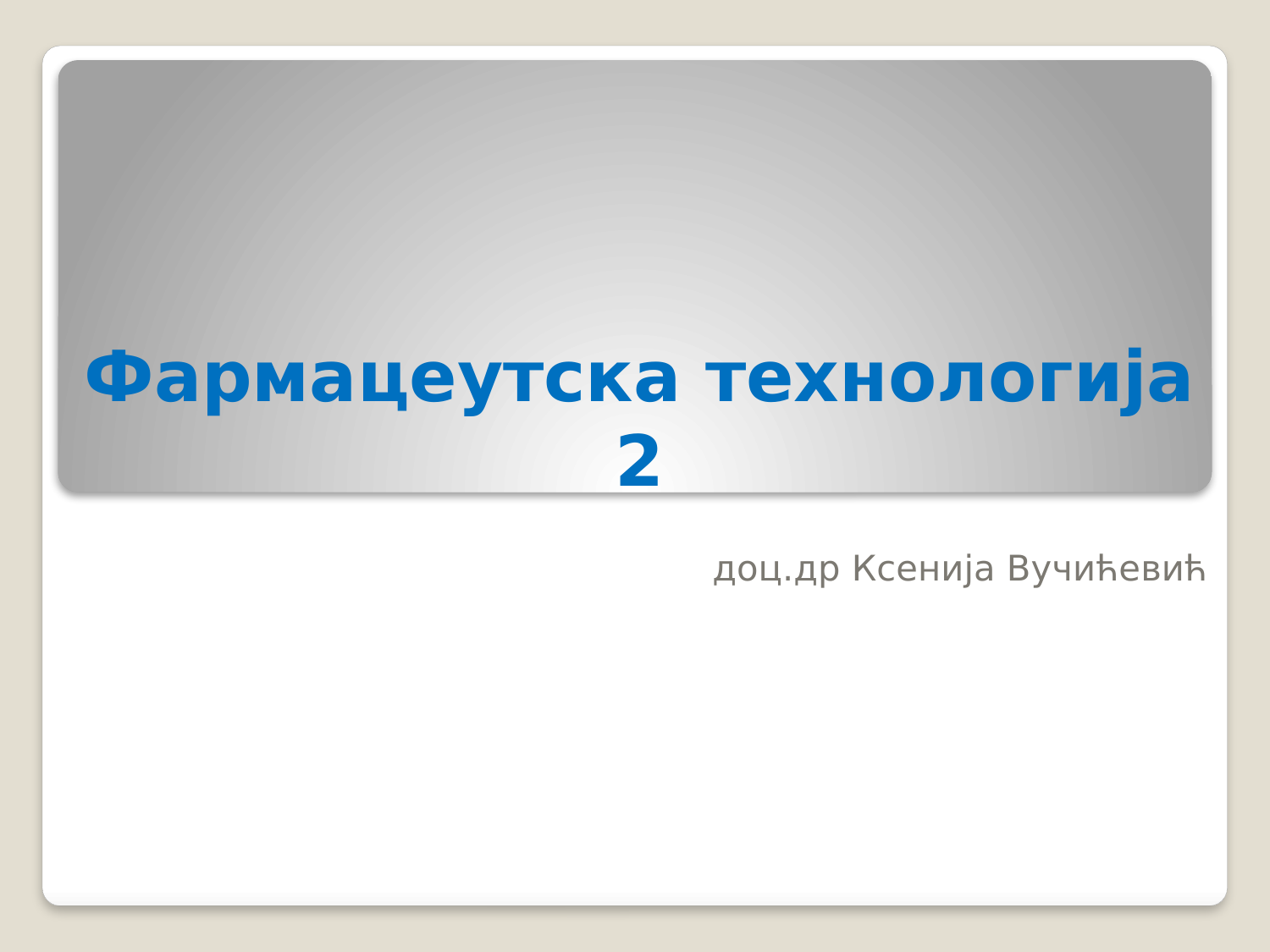

# Фармацеутска технологија 2
доц.др Ксенија Вучићевић